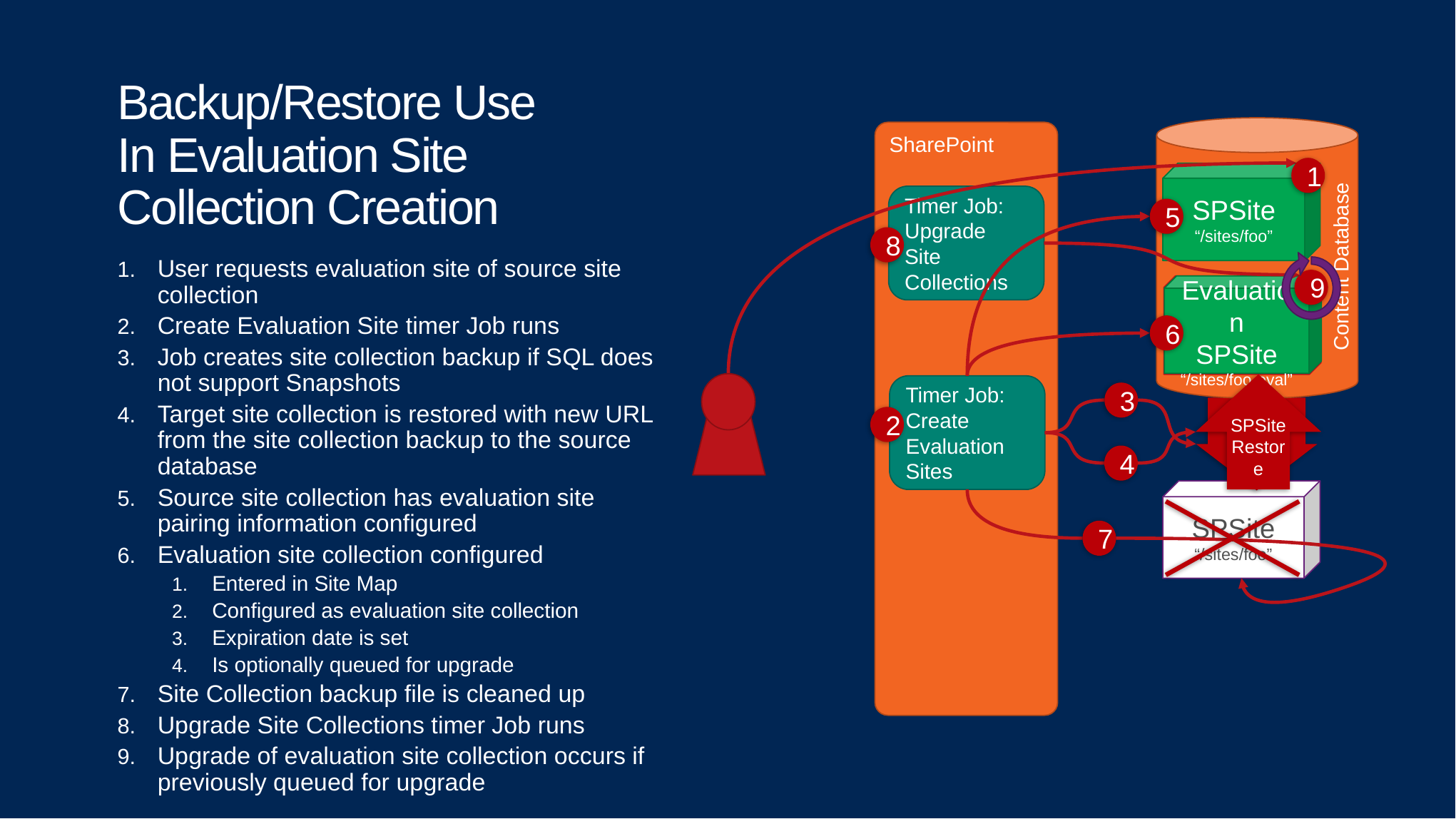

# Backup/Restore Use In Evaluation Site Collection Creation
Content Database
SharePoint
1
SPSite
“/sites/foo”
Timer Job:
Upgrade Site Collections
5
8
User requests evaluation site of source site collection
Create Evaluation Site timer Job runs
Job creates site collection backup if SQL does not support Snapshots
Target site collection is restored with new URL from the site collection backup to the source database
Source site collection has evaluation site pairing information configured
Evaluation site collection configured
Entered in Site Map
Configured as evaluation site collection
Expiration date is set
Is optionally queued for upgrade
Site Collection backup file is cleaned up
Upgrade Site Collections timer Job runs
Upgrade of evaluation site collection occurs if previously queued for upgrade

9
Clone
SPSite
“/sites/foo-eval”
Evaluation
SPSite
“/sites/foo-eval”
6

SPSite
Restore
Timer Job:
Create Evaluation Sites
3
SPSite
Backup
2
4

SPSite
“/sites/foo”
7